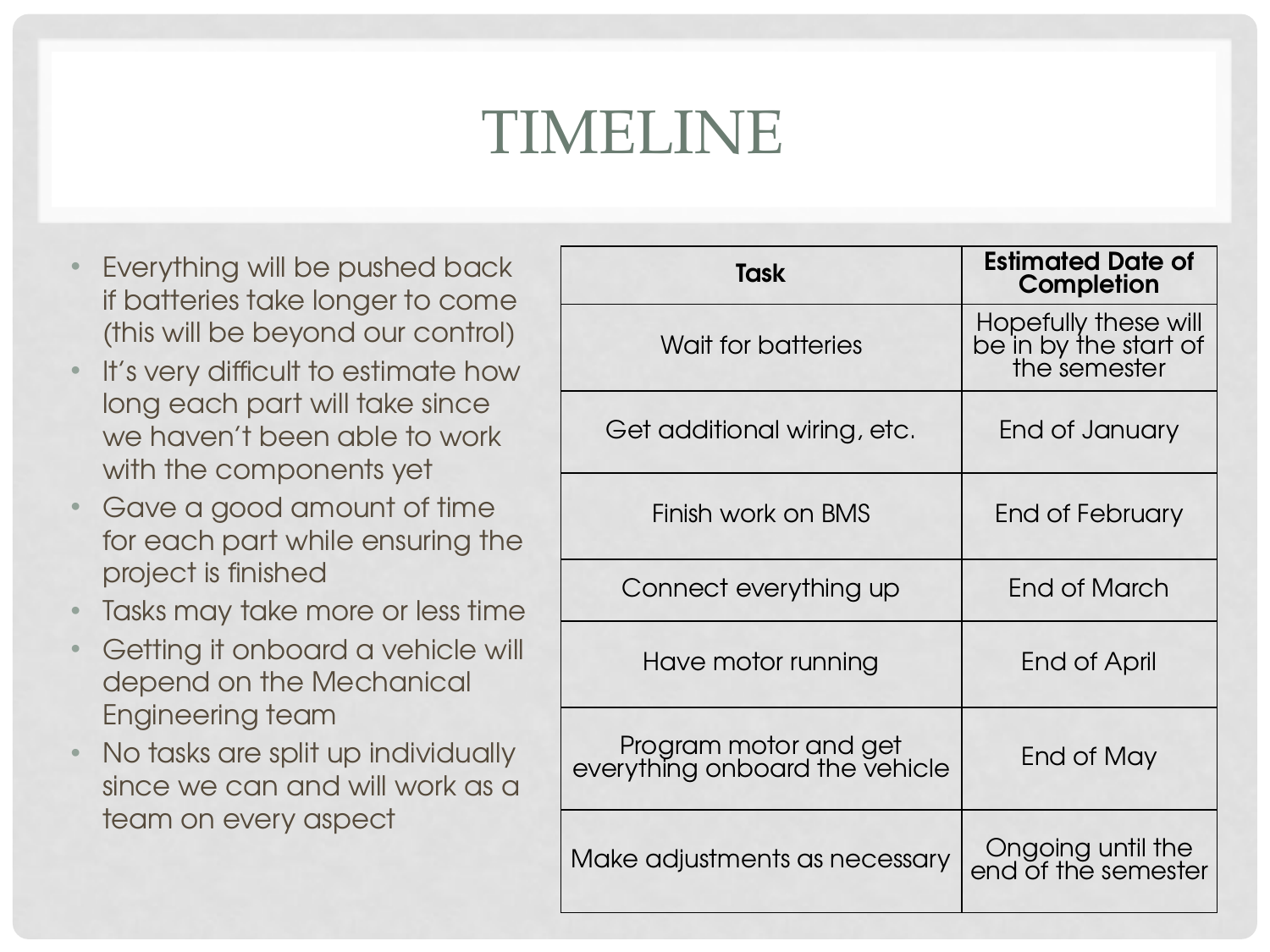

# Timeline
Everything will be pushed back if batteries take longer to come (this will be beyond our control)
It’s very difficult to estimate how long each part will take since we haven’t been able to work with the components yet
Gave a good amount of time for each part while ensuring the project is finished
Tasks may take more or less time
Getting it onboard a vehicle will depend on the Mechanical Engineering team
No tasks are split up individually since we can and will work as a team on every aspect
| Task | Estimated Date of Completion |
| --- | --- |
| Wait for batteries | Hopefully these will be in by the start of the semester |
| Get additional wiring, etc. | End of January |
| Finish work on BMS | End of February |
| Connect everything up | End of March |
| Have motor running | End of April |
| Program motor and get everything onboard the vehicle | End of May |
| Make adjustments as necessary | Ongoing until the end of the semester |